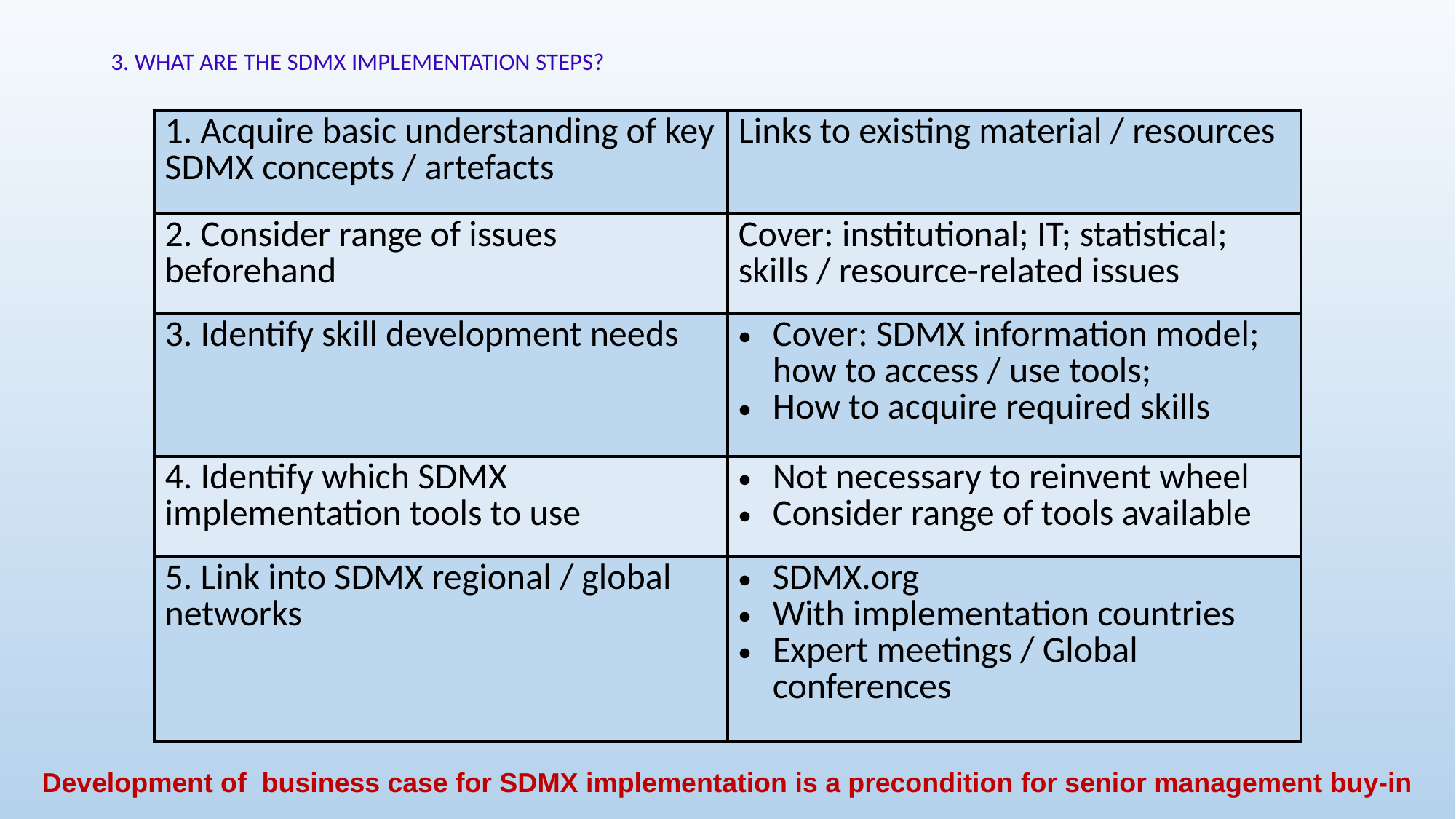

# 3. WHAT ARE THE SDMX IMPLEMENTATION STEPS?
| 1. Acquire basic understanding of key SDMX concepts / artefacts | Links to existing material / resources |
| --- | --- |
| 2. Consider range of issues beforehand | Cover: institutional; IT; statistical; skills / resource-related issues |
| 3. Identify skill development needs | Cover: SDMX information model; how to access / use tools; How to acquire required skills |
| 4. Identify which SDMX implementation tools to use | Not necessary to reinvent wheel Consider range of tools available |
| 5. Link into SDMX regional / global networks | SDMX.org With implementation countries Expert meetings / Global conferences |

Development of  business case for SDMX implementation is a precondition for senior management buy-in